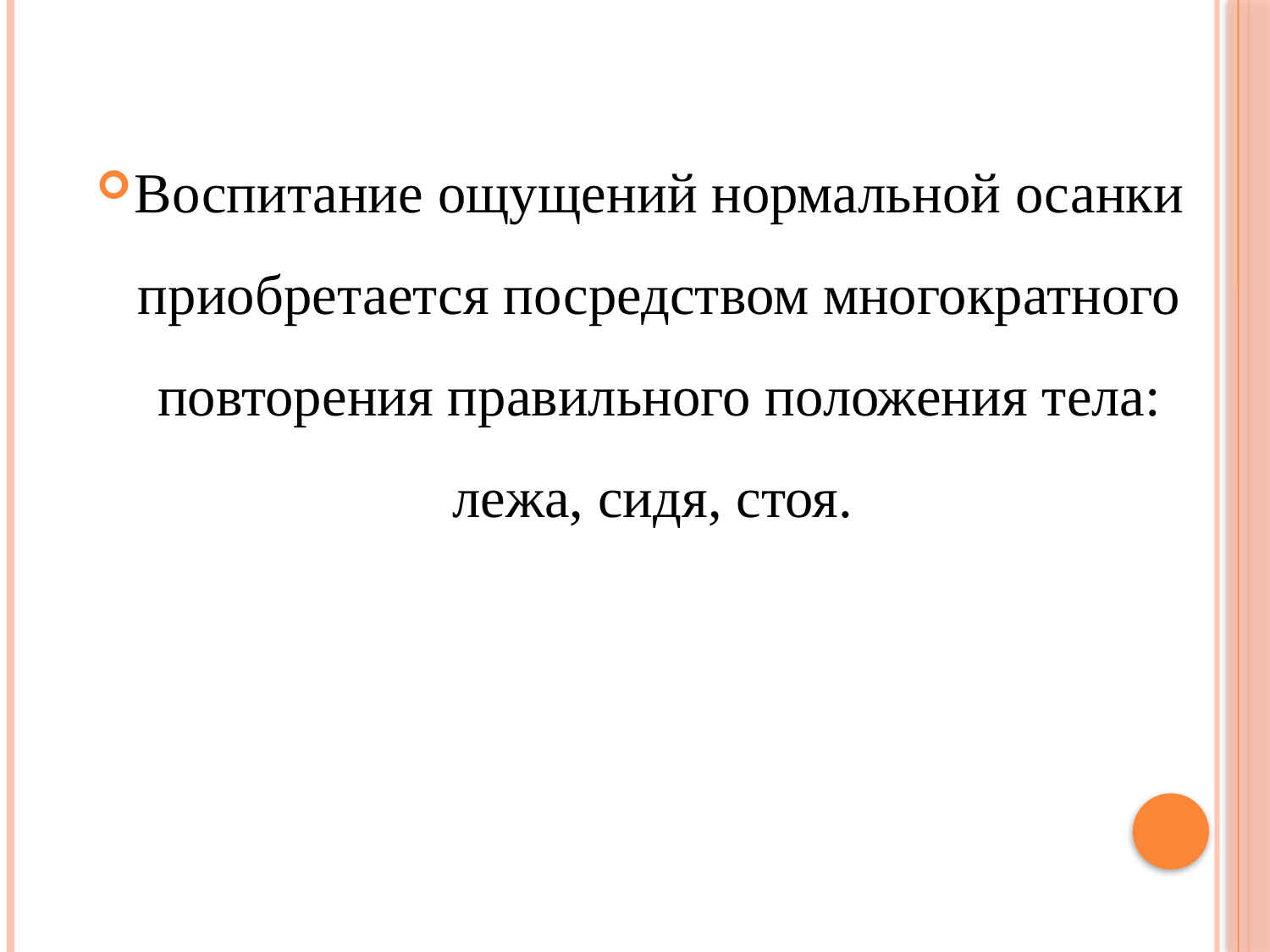

Воспитание ощущений нормальной осанки приобретается посредством многократного повторения правильного положения тела: лежа, сидя, стоя.